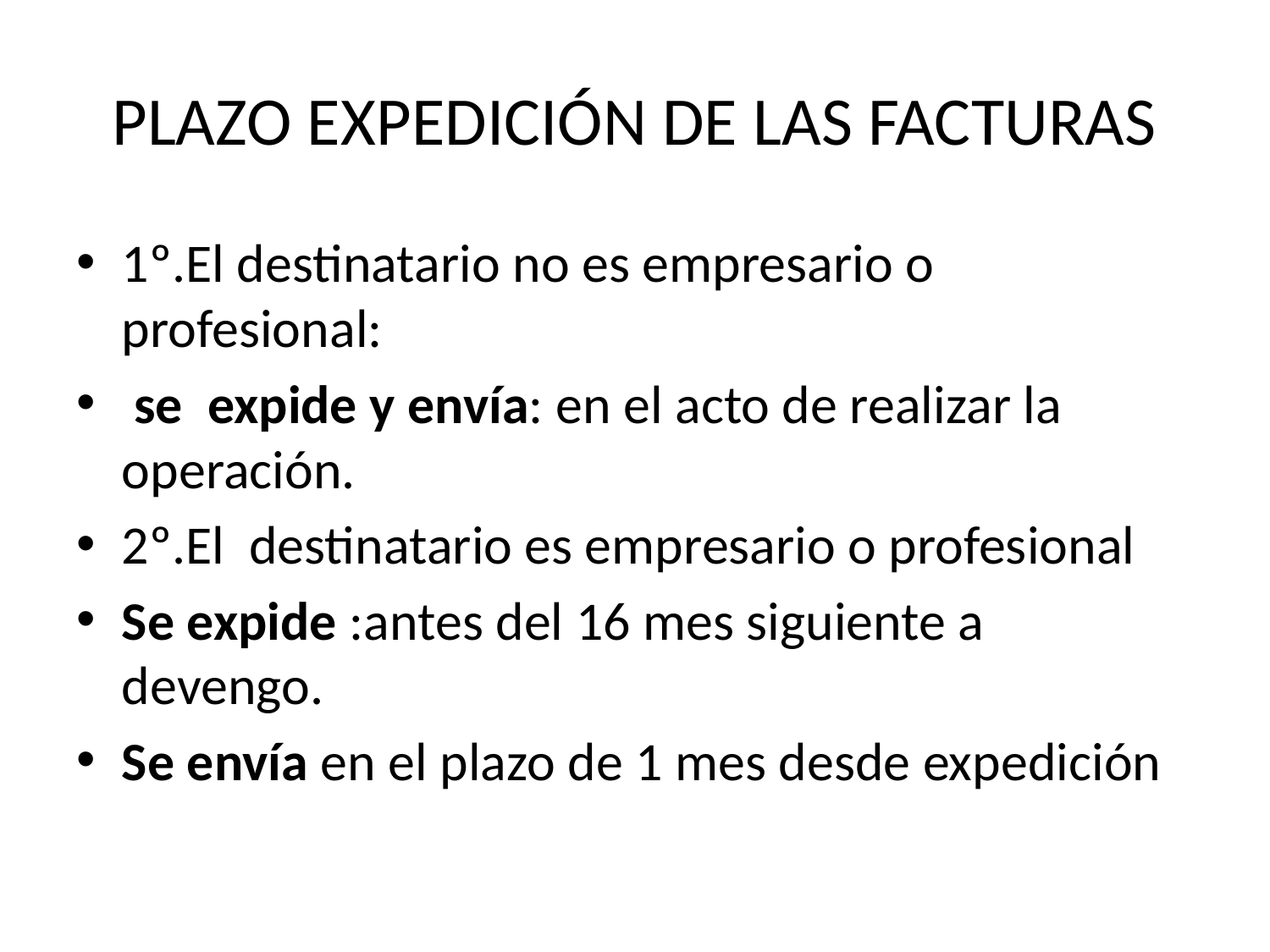

# PLAZO EXPEDICIÓN DE LAS FACTURAS
1º.El destinatario no es empresario o profesional:
 se  expide y envía: en el acto de realizar la operación.
2º.El  destinatario es empresario o profesional
Se expide :antes del 16 mes siguiente a devengo.
Se envía en el plazo de 1 mes desde expedición